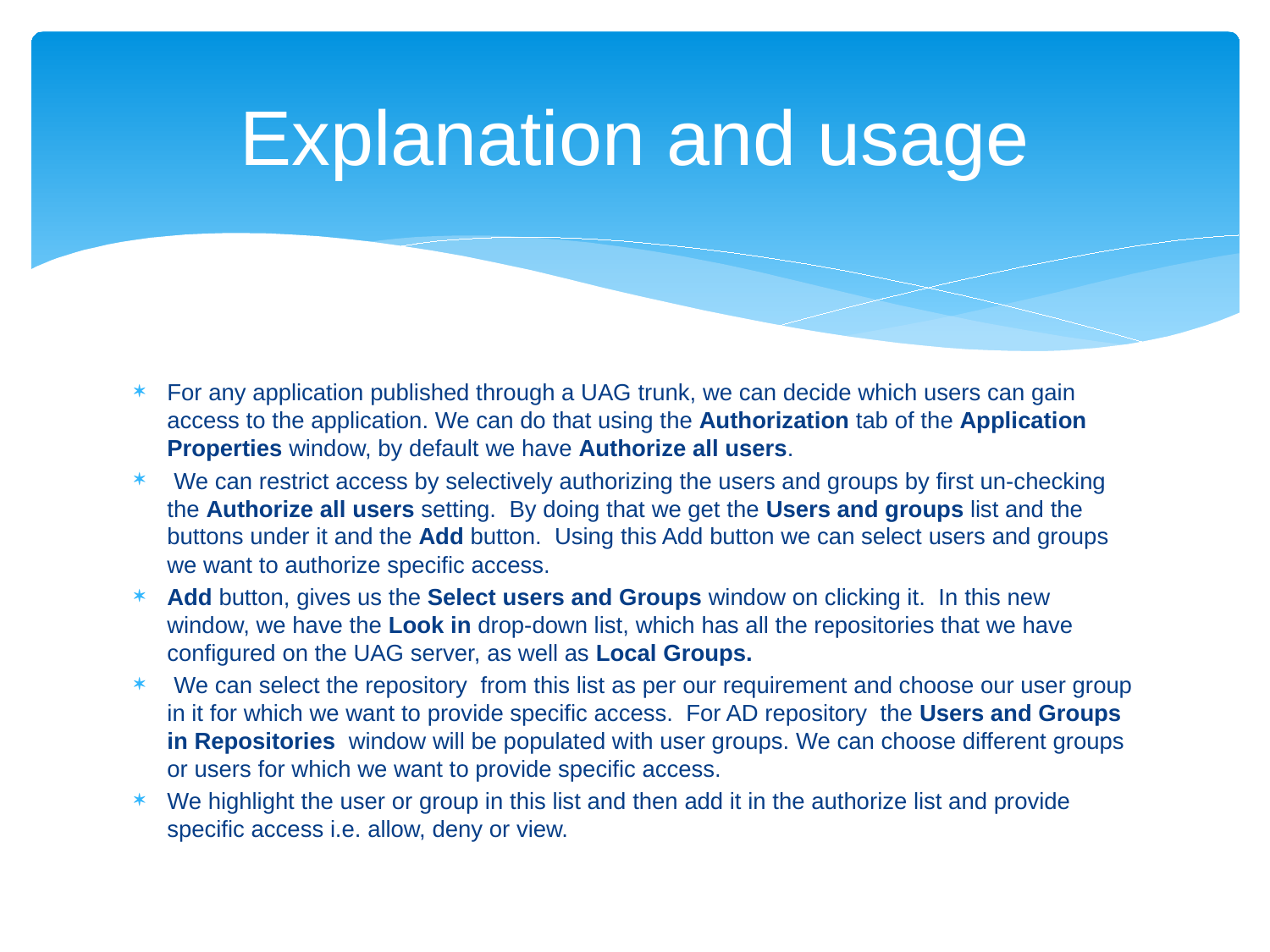

# Explanation and usage
For any application published through a UAG trunk, we can decide which users can gain access to the application. We can do that using the Authorization tab of the Application Properties window, by default we have Authorize all users.
 We can restrict access by selectively authorizing the users and groups by first un-checking the Authorize all users setting.  By doing that we get the Users and groups list and the buttons under it and the Add button.  Using this Add button we can select users and groups we want to authorize specific access.
Add button, gives us the Select users and Groups window on clicking it.  In this new window, we have the Look in drop-down list, which has all the repositories that we have configured on the UAG server, as well as Local Groups.
 We can select the repository  from this list as per our requirement and choose our user group in it for which we want to provide specific access.  For AD repository  the Users and Groups in Repositories  window will be populated with user groups. We can choose different groups or users for which we want to provide specific access.
We highlight the user or group in this list and then add it in the authorize list and provide specific access i.e. allow, deny or view.